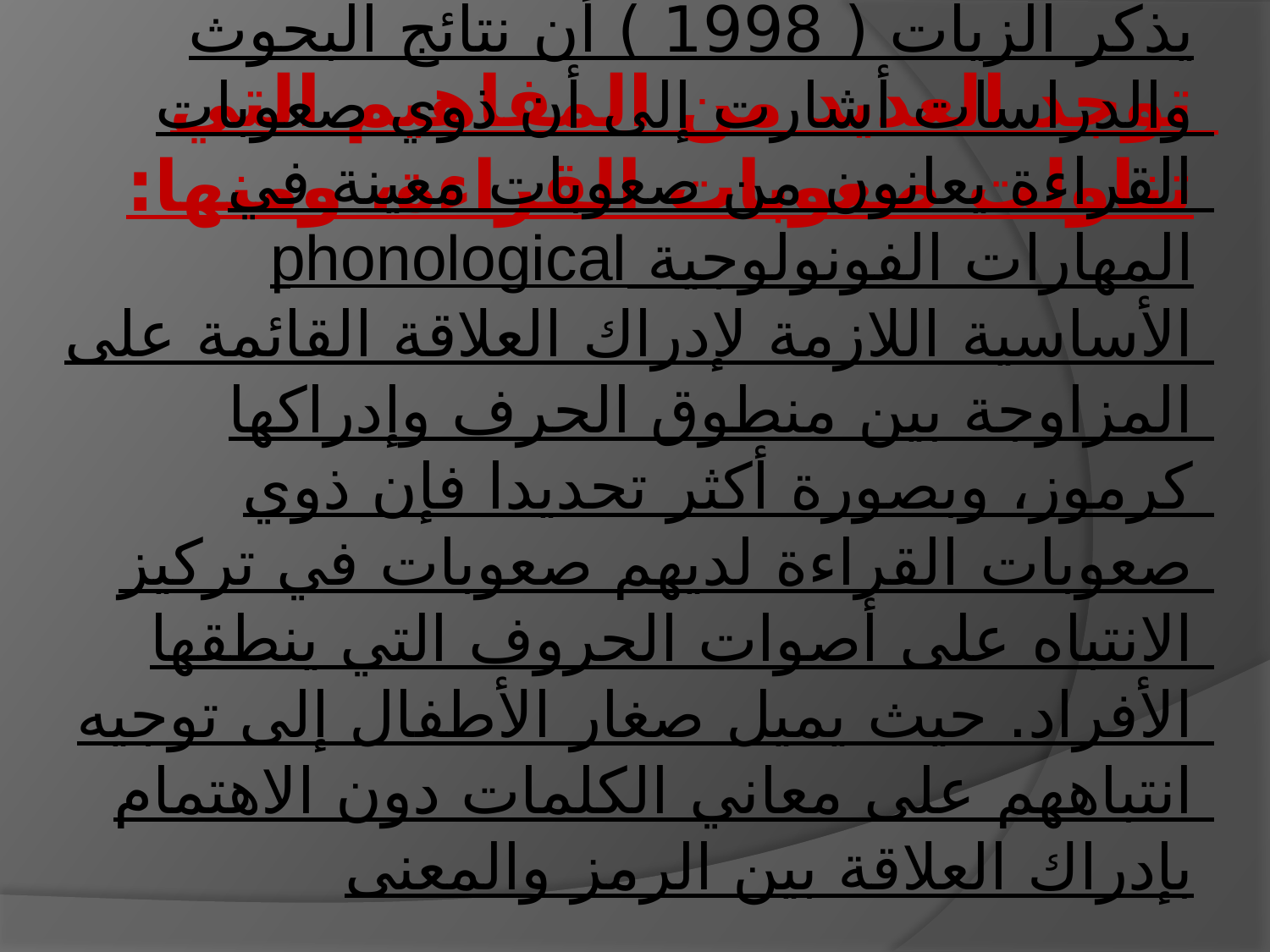

# توجد العديد من المفاهيم التي تناولت صعوبات القراءة، ومنها:
يذكر الزيات ( 1998 ) أن نتائج البحوث والدراسات أشارت إلى أن ذوي صعوبات القراءة يعانون من صعوبات معينة في المهارات الفونولوجية phonological الأساسية اللازمة لإدراك العلاقة القائمة على المزاوجة بين منطوق الحرف وإدراكها كرموز، وبصورة أكثر تحديدا فإن ذوي صعوبات القراءة لديهم صعوبات في تركيز الانتباه على أصوات الحروف التي ينطقها الأفراد. حيث يميل صغار الأطفال إلى توجيه انتباههم على معاني الكلمات دون الاهتمام بإدراك العلاقة بين الرمز والمعنى